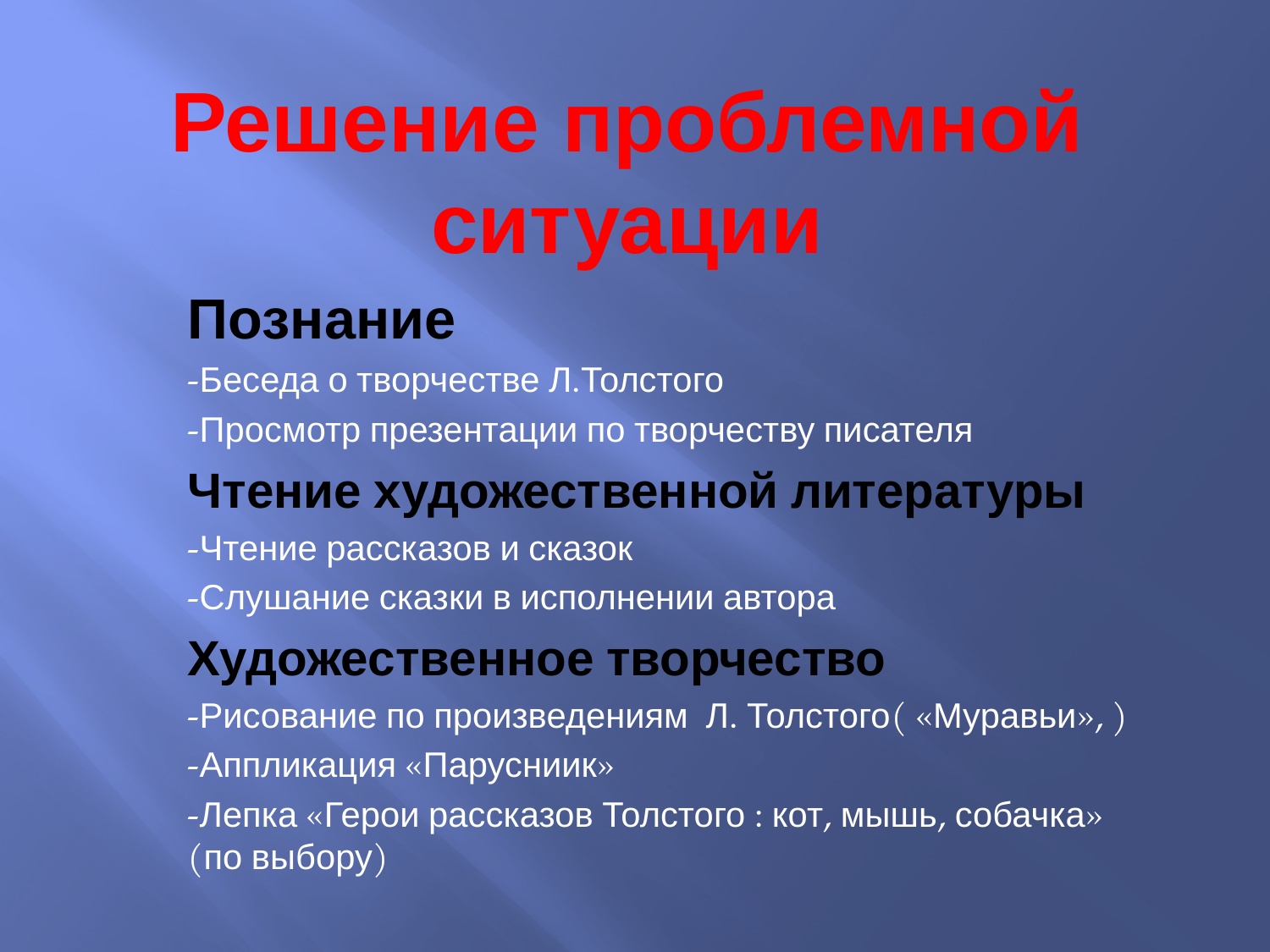

# Решение проблемной ситуации
Познание
-Беседа о творчестве Л.Толстого
-Просмотр презентации по творчеству писателя
Чтение художественной литературы
-Чтение рассказов и сказок
-Слушание сказки в исполнении автора
Художественное творчество
-Рисование по произведениям  Л. Толстого( «Муравьи», )
-Аппликация «Парусниик»
-Лепка «Герои рассказов Толстого : кот, мышь, собачка» (по выбору)